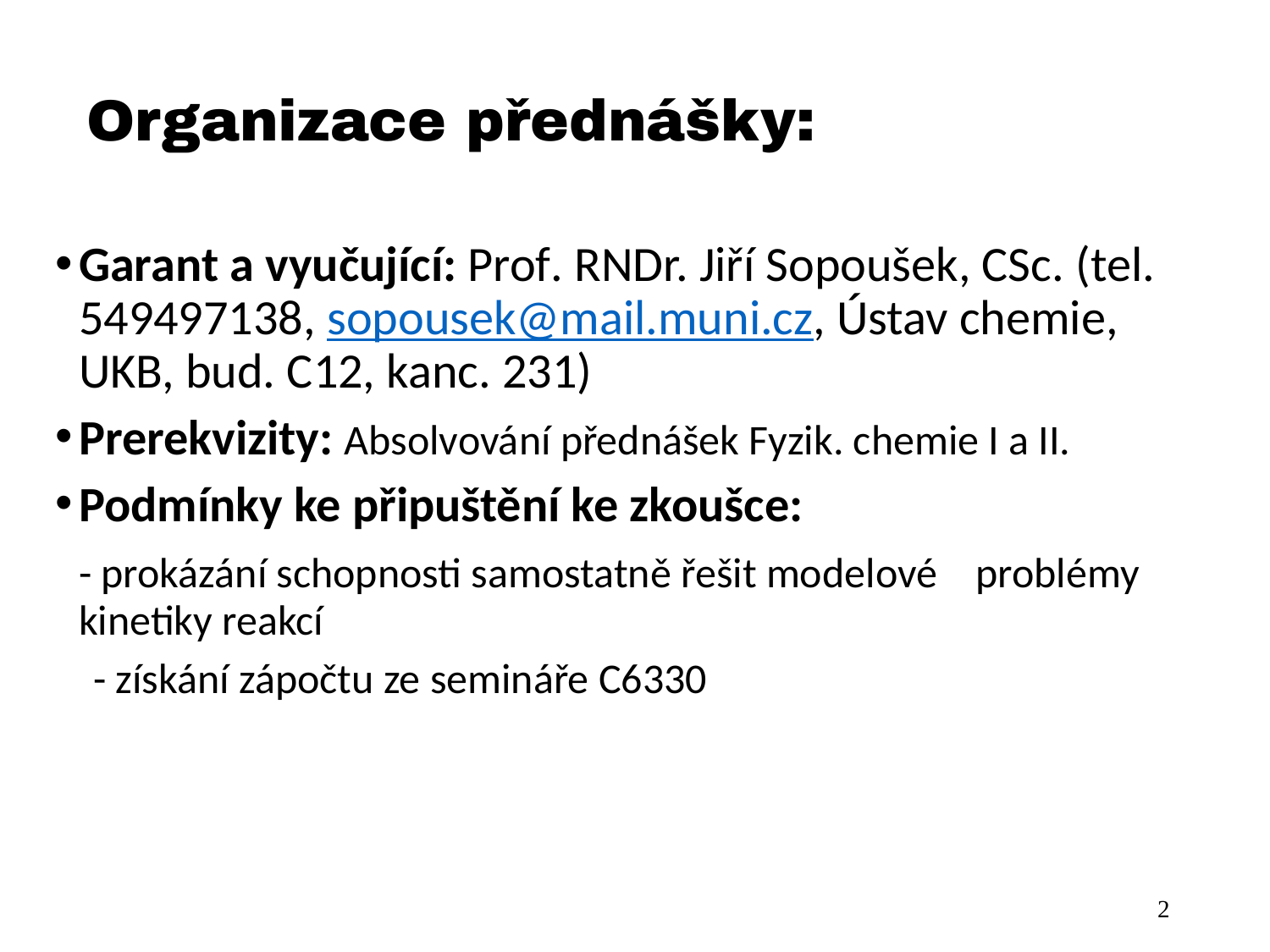

# Organizace přednášky:
Garant a vyučující: Prof. RNDr. Jiří Sopoušek, CSc. (tel. 549497138, sopousek@mail.muni.cz, Ústav chemie, UKB, bud. C12, kanc. 231)
Prerekvizity: Absolvování přednášek Fyzik. chemie I a II.
Podmínky ke připuštění ke zkoušce:
	- prokázání schopnosti samostatně řešit modelové    problémy kinetiky reakcí
    - získání zápočtu ze semináře C6330
2